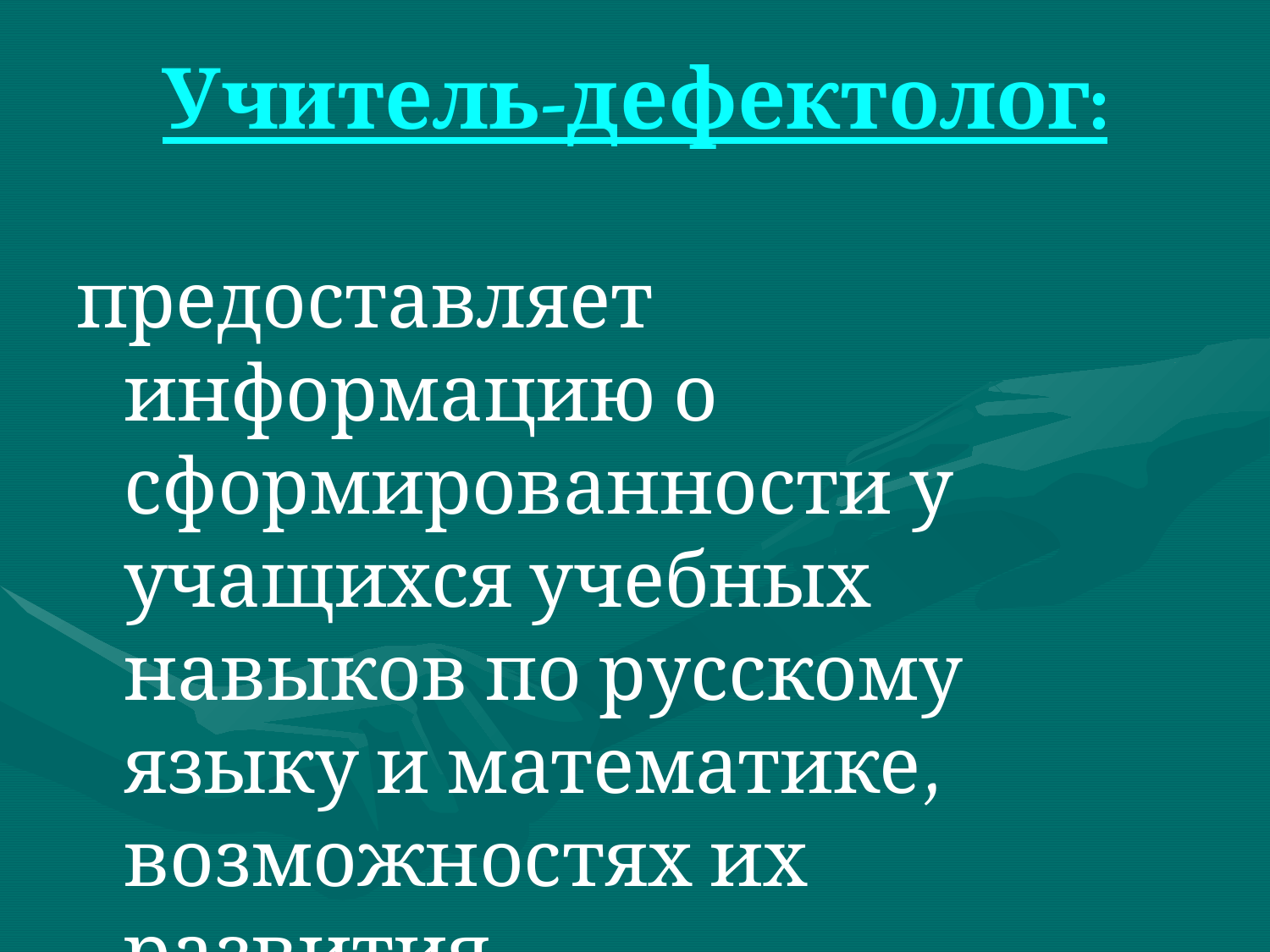

# Учитель-дефектолог:

предоставляет информацию о сформированности у учащихся учебных навыков по русскому языку и математике, возможностях их развития.